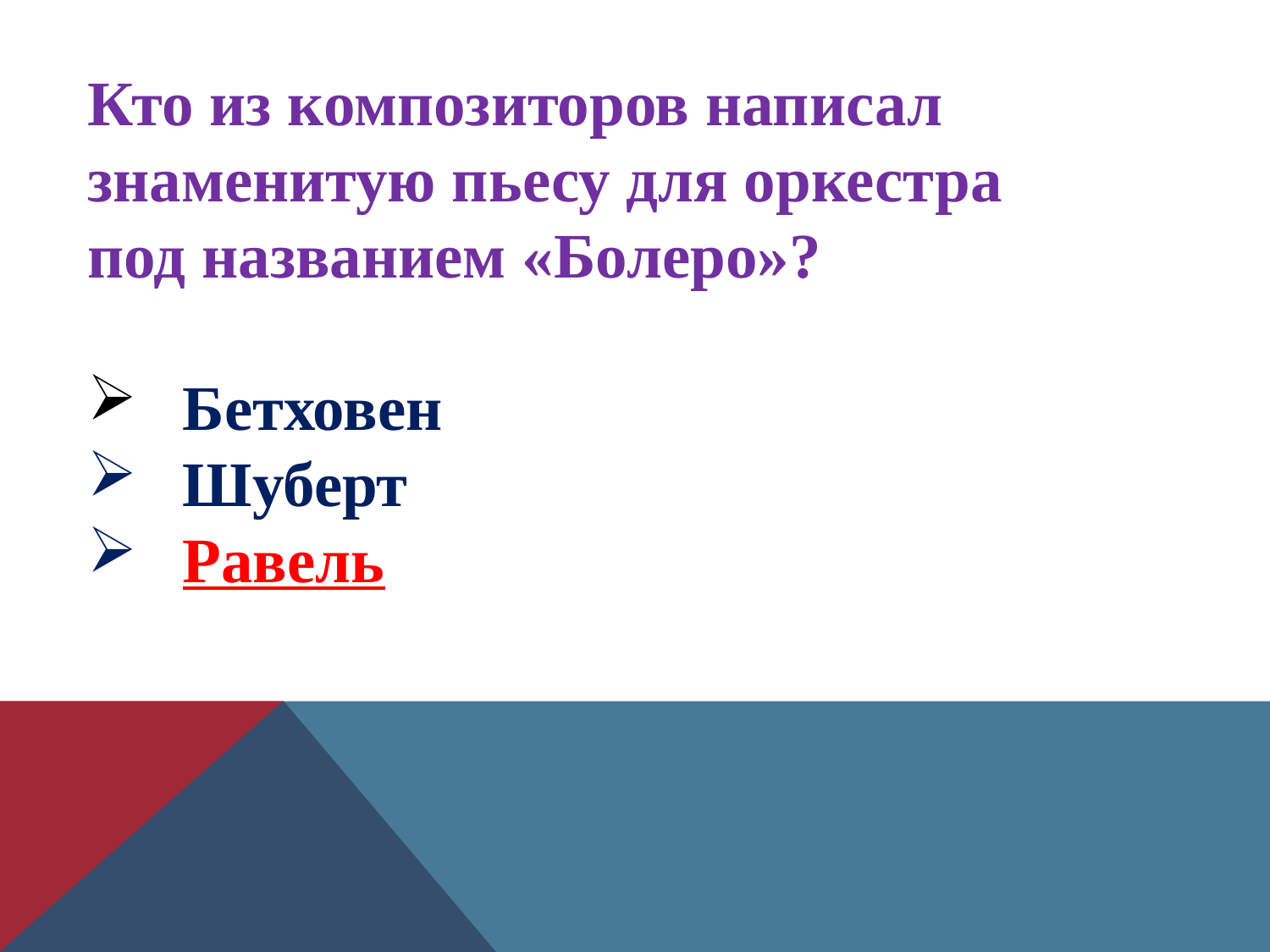

Кто из композиторов написал знаменитую пьесу для оркестра
под названием «Болеро»?

 Бетховен
 Шуберт
 Равель